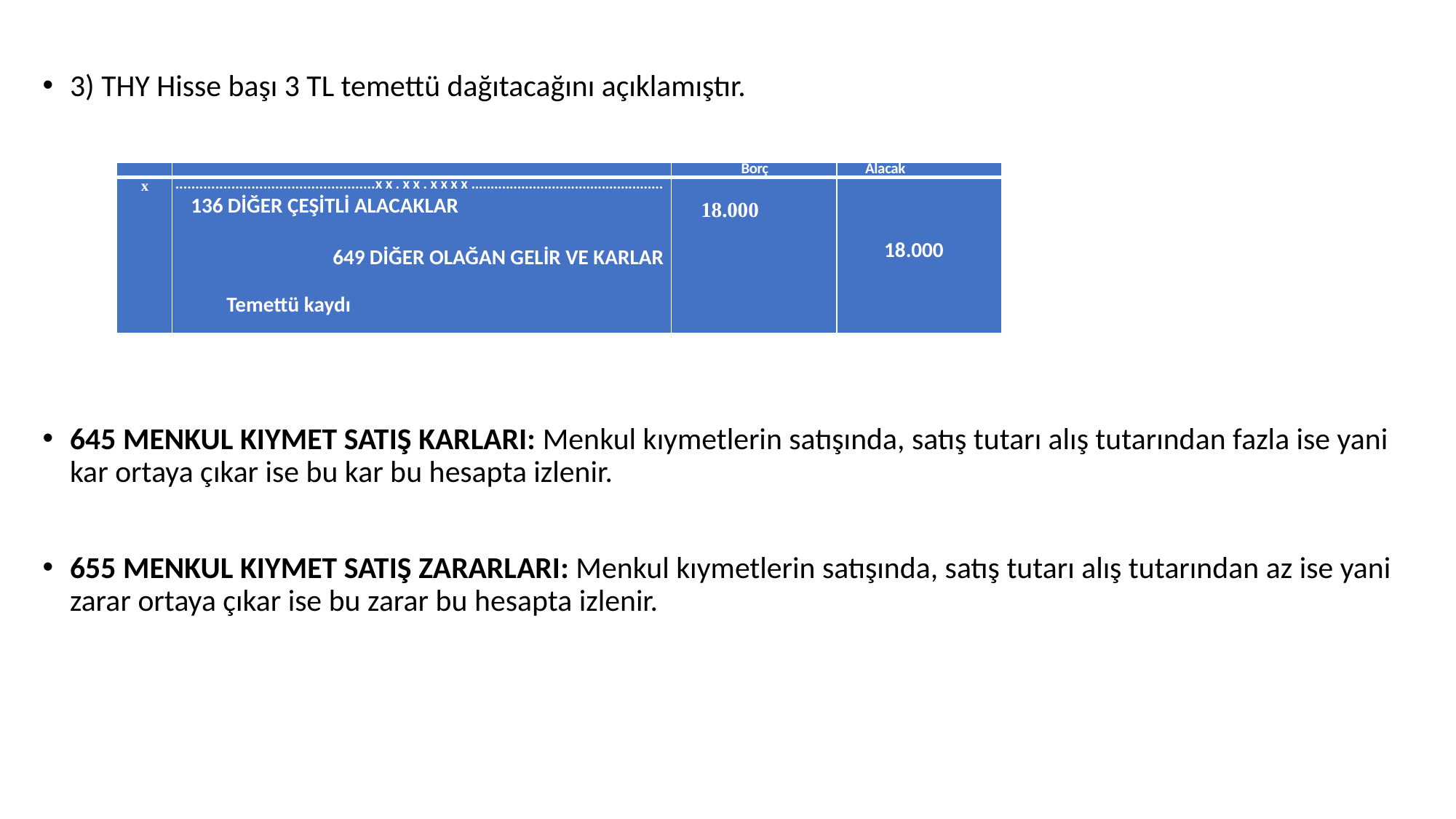

3) THY Hisse başı 3 TL temettü dağıtacağını açıklamıştır.

645 MENKUL KIYMET SATIŞ KARLARI: Menkul kıymetlerin satışında, satış tutarı alış tutarından fazla ise yani kar ortaya çıkar ise bu kar bu hesapta izlenir.

655 MENKUL KIYMET SATIŞ ZARARLARI: Menkul kıymetlerin satışında, satış tutarı alış tutarından az ise yani zarar ortaya çıkar ise bu zarar bu hesapta izlenir.

|  |  | Borç | Alacak |
| --- | --- | --- | --- |
| x | ..................................................xx.xx.xxxx.................................................. 136 DİĞER ÇEŞİTLİ ALACAKLAR 649 DİĞER OLAĞAN GELİR VE KARLAR Temettü kaydı | 18.000 | 18.000 |